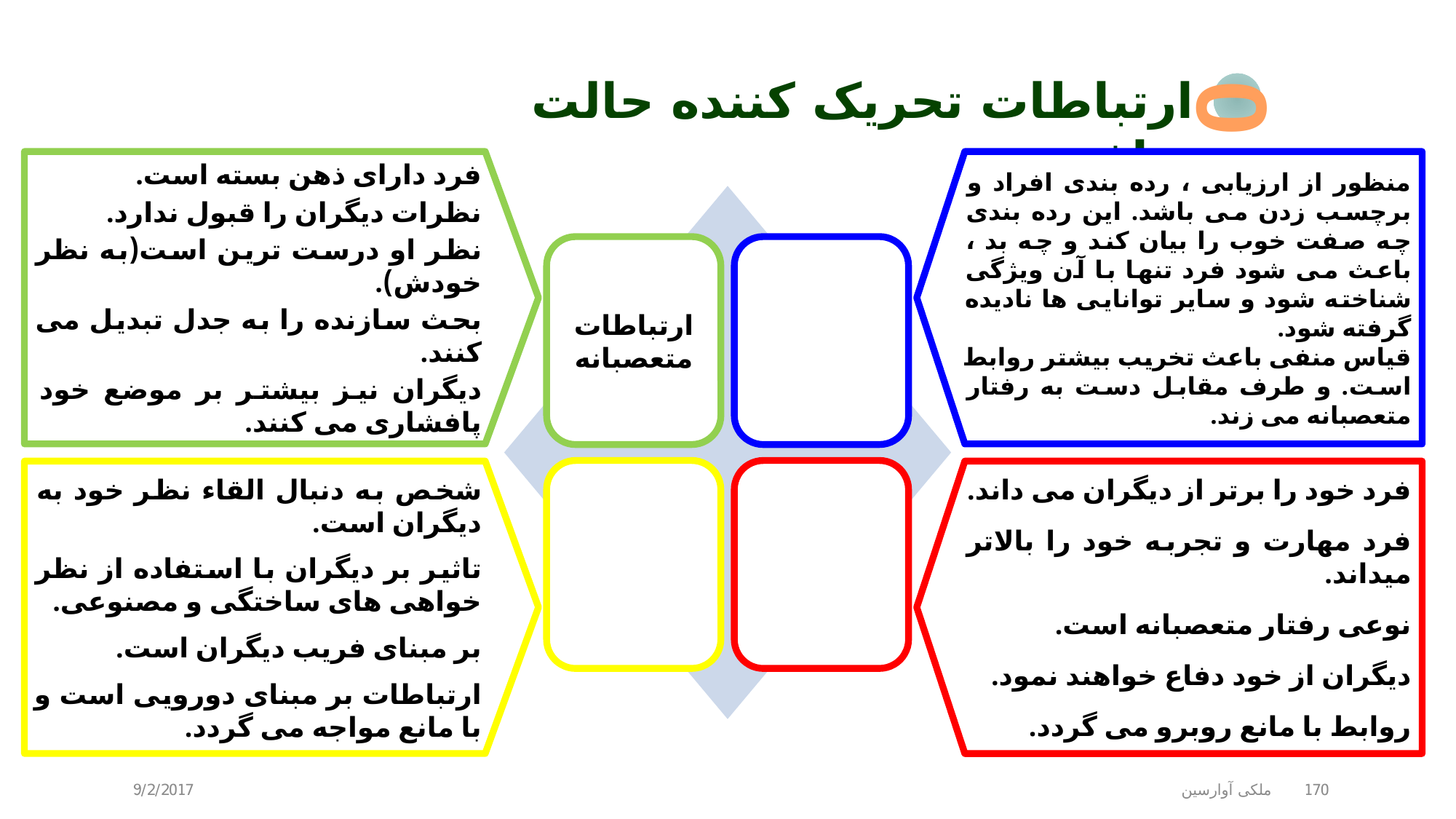

ارتباطات تحریک کننده حالت تدافعی
0
فرد دارای ذهن بسته است.
نظرات دیگران را قبول ندارد.
نظر او درست ترین است(به نظر خودش).
بحث سازنده را به جدل تبدیل می کنند.
دیگران نیز بیشتر بر موضع خود پافشاری می کنند.
منظور از ارزیابی ، رده بندی افراد و برچسب زدن می باشد. این رده بندی چه صفت خوب را بیان کند و چه بد ، باعث می شود فرد تنها با آن ویژگی شناخته شود و سایر توانایی ها نادیده گرفته شود.
قیاس منفی باعث تخریب بیشتر روابط است. و طرف مقابل دست به رفتار متعصبانه می زند.
ارتباطات متعصبانه
ارتباطات در ارزیابی افراد
ارتباطات دغلکارانه
شخص به دنبال القاء نظر خود به دیگران است.
تاثیر بر دیگران با استفاده از نظر خواهی های ساختگی و مصنوعی.
بر مبنای فریب دیگران است.
ارتباطات بر مبنای دورویی است و با مانع مواجه می گردد.
فرد خود را برتر از دیگران می داند.
فرد مهارت و تجربه خود را بالاتر میداند.
نوعی رفتار متعصبانه است.
دیگران از خود دفاع خواهند نمود.
روابط با مانع روبرو می گردد.
9/2/2017
ملکی آوارسین
170